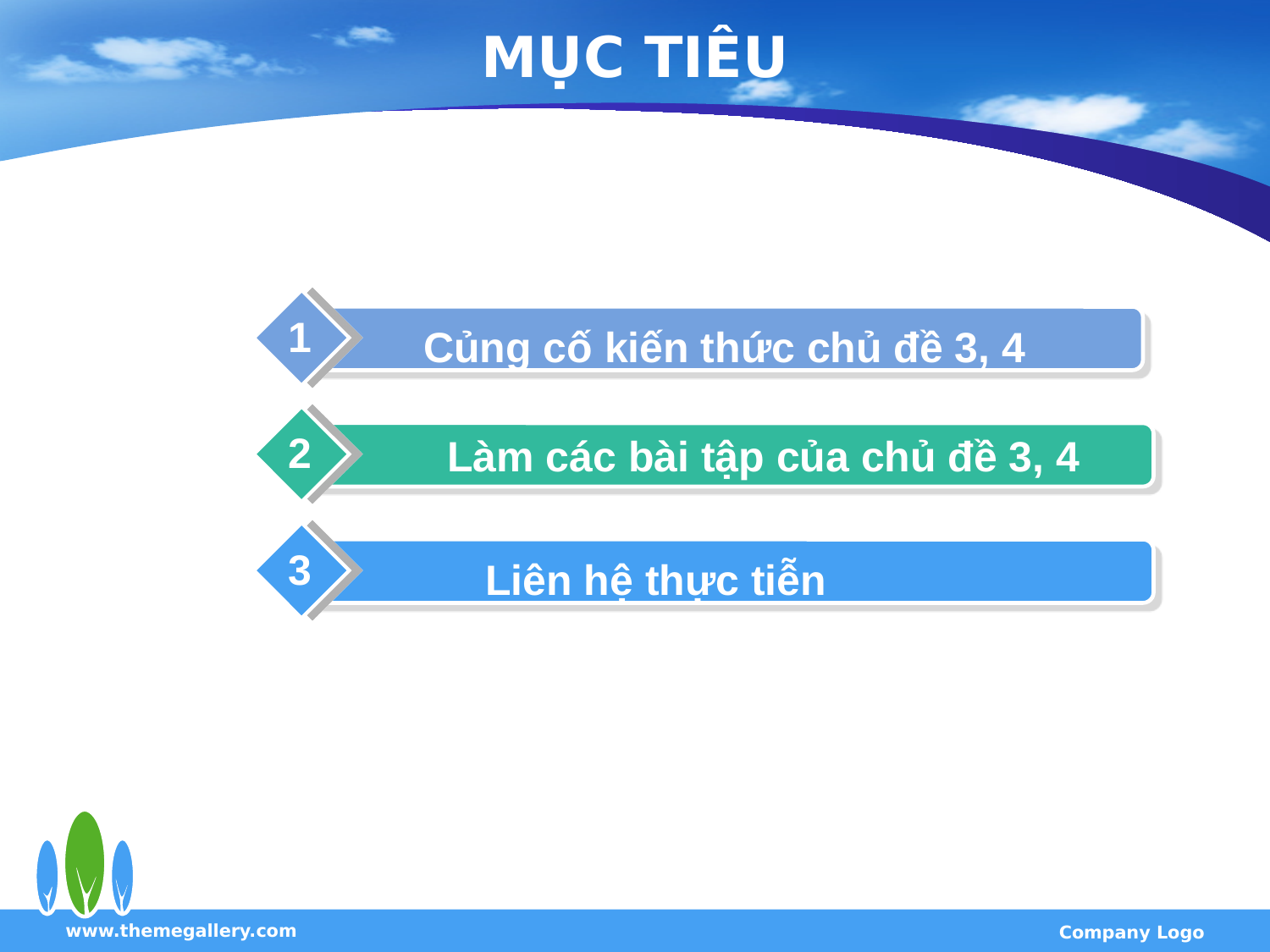

# MỤC TIÊU

1

Củng cố kiến thức chủ đề 3, 4

2

         Làm các bài tập của chủ đề 3, 4

3

Liên hệ thực tiễn
4
Lấy ví dụ về lực không tiếp xúc
www.themegallery.com
Company Logo